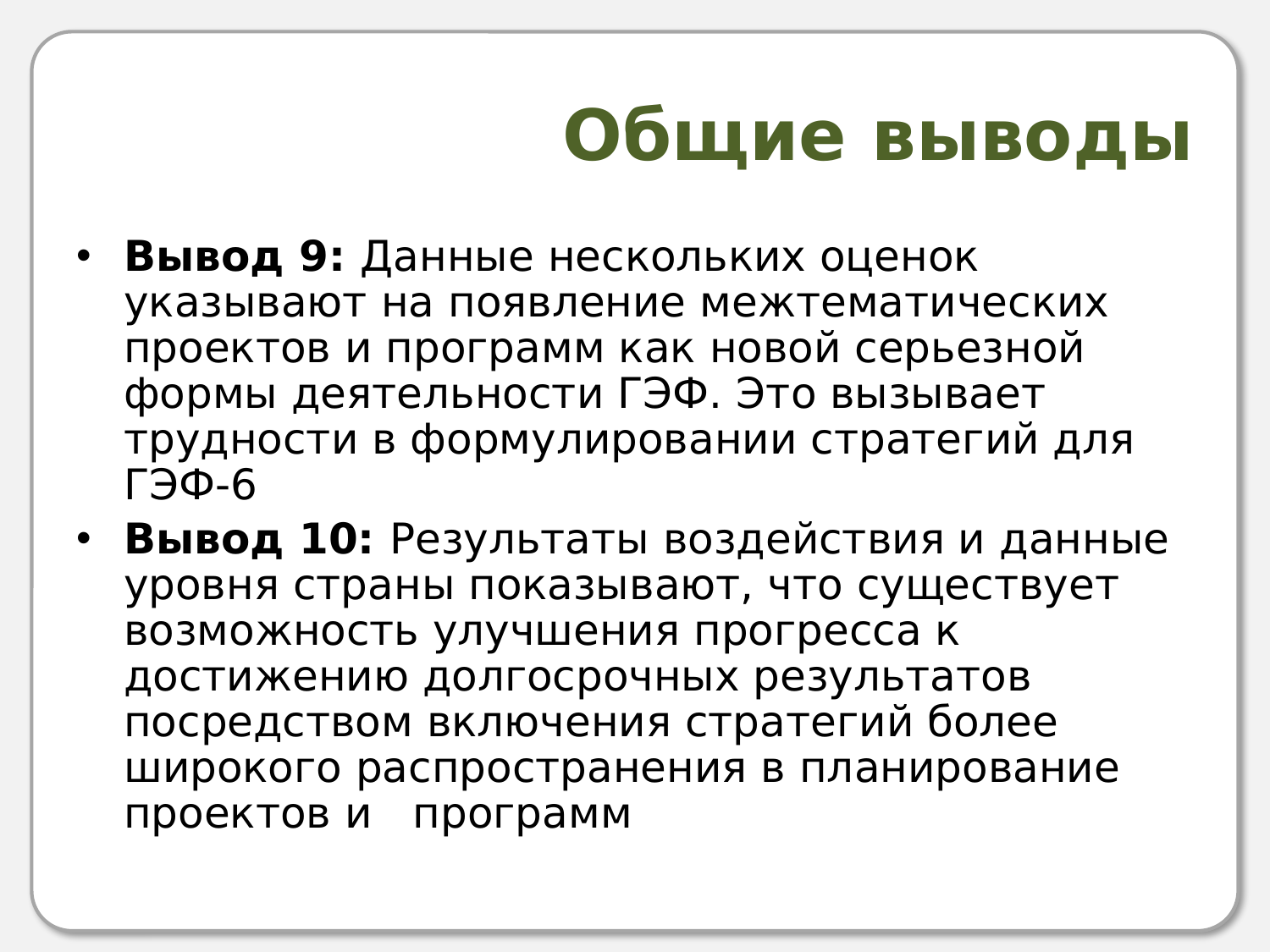

# Общие выводы
Вывод 9: Данные нескольких оценок указывают на появление межтематических проектов и программ как новой серьезной формы деятельности ГЭФ. Это вызывает трудности в формулировании стратегий для ГЭФ-6
Вывод 10: Результаты воздействия и данные уровня страны показывают, что существует возможность улучшения прогресса к достижению долгосрочных результатов посредством включения стратегий более широкого распространения в планирование проектов и   программ